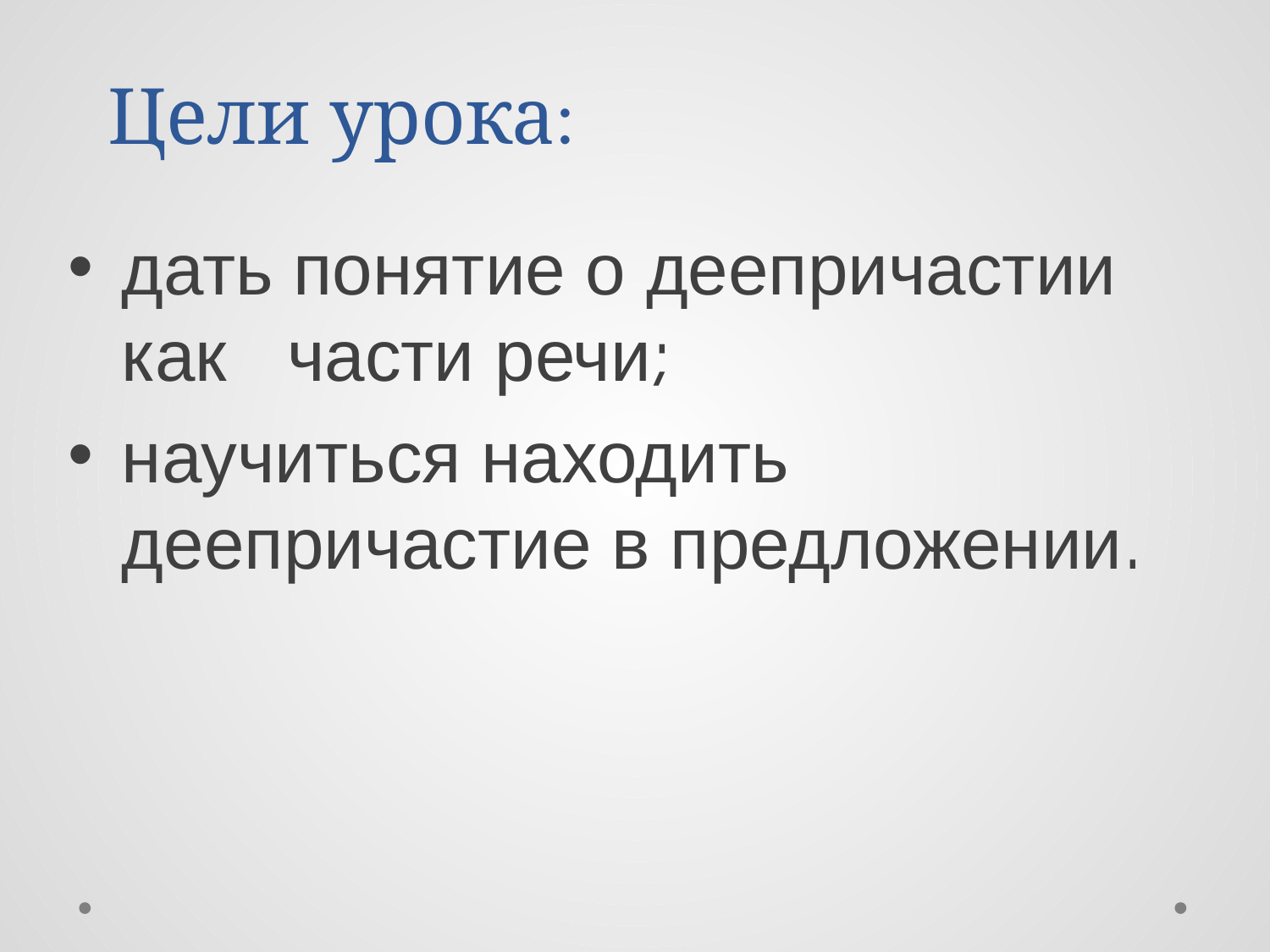

# Цели урока:
дать понятие о деепричастии как   части речи;
научиться находить деепричастие в предложении.